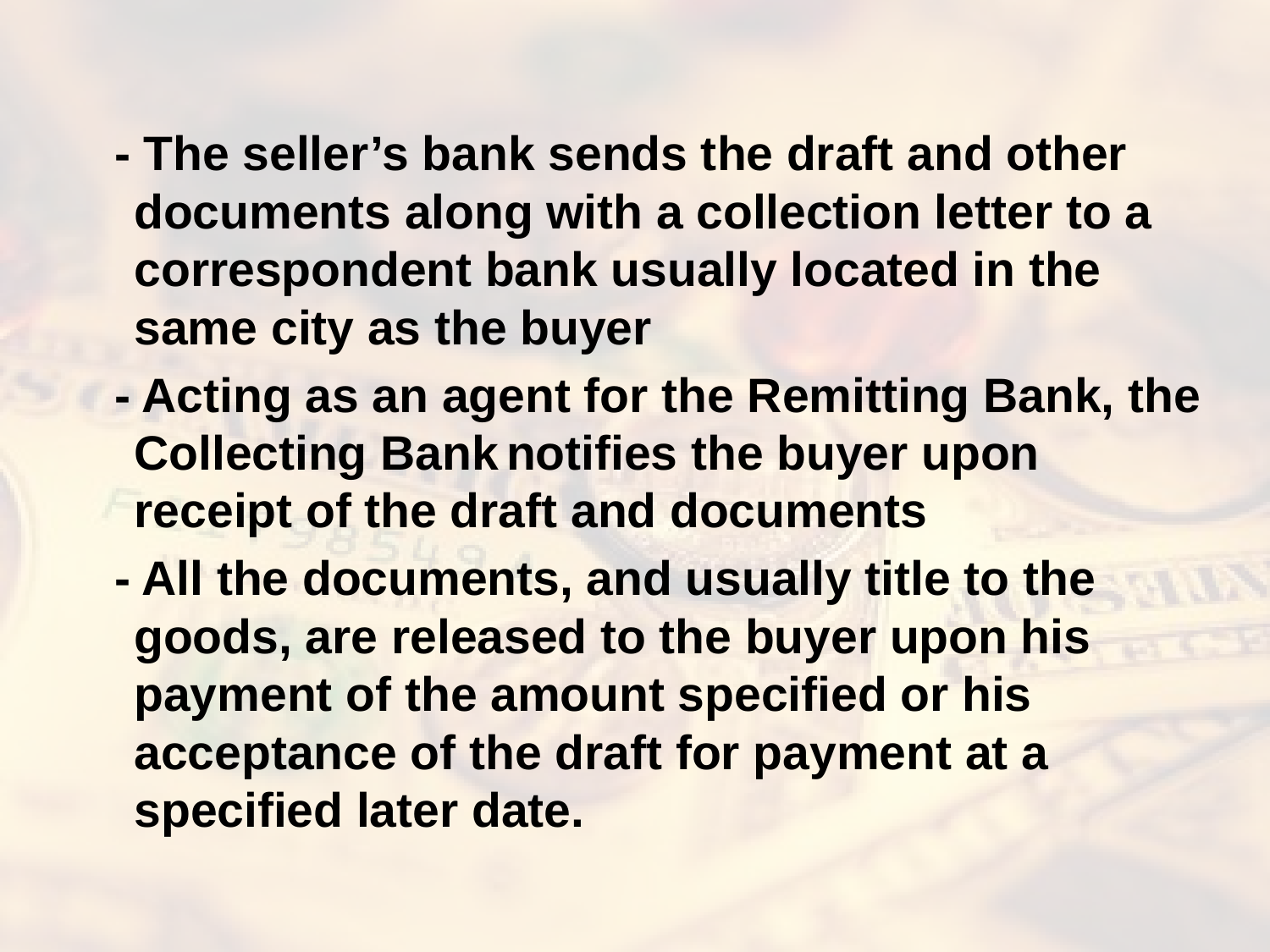

#
  - The seller’s bank sends the draft and other documents along with a collection letter to a correspondent bank usually located in the same city as the buyer
  - Acting as an agent for the Remitting Bank, the Collecting Bank notifies the buyer upon receipt of the draft and documents
  - All the documents, and usually title to the goods, are released to the buyer upon his payment of the amount specified or his acceptance of the draft for payment at a specified later date.